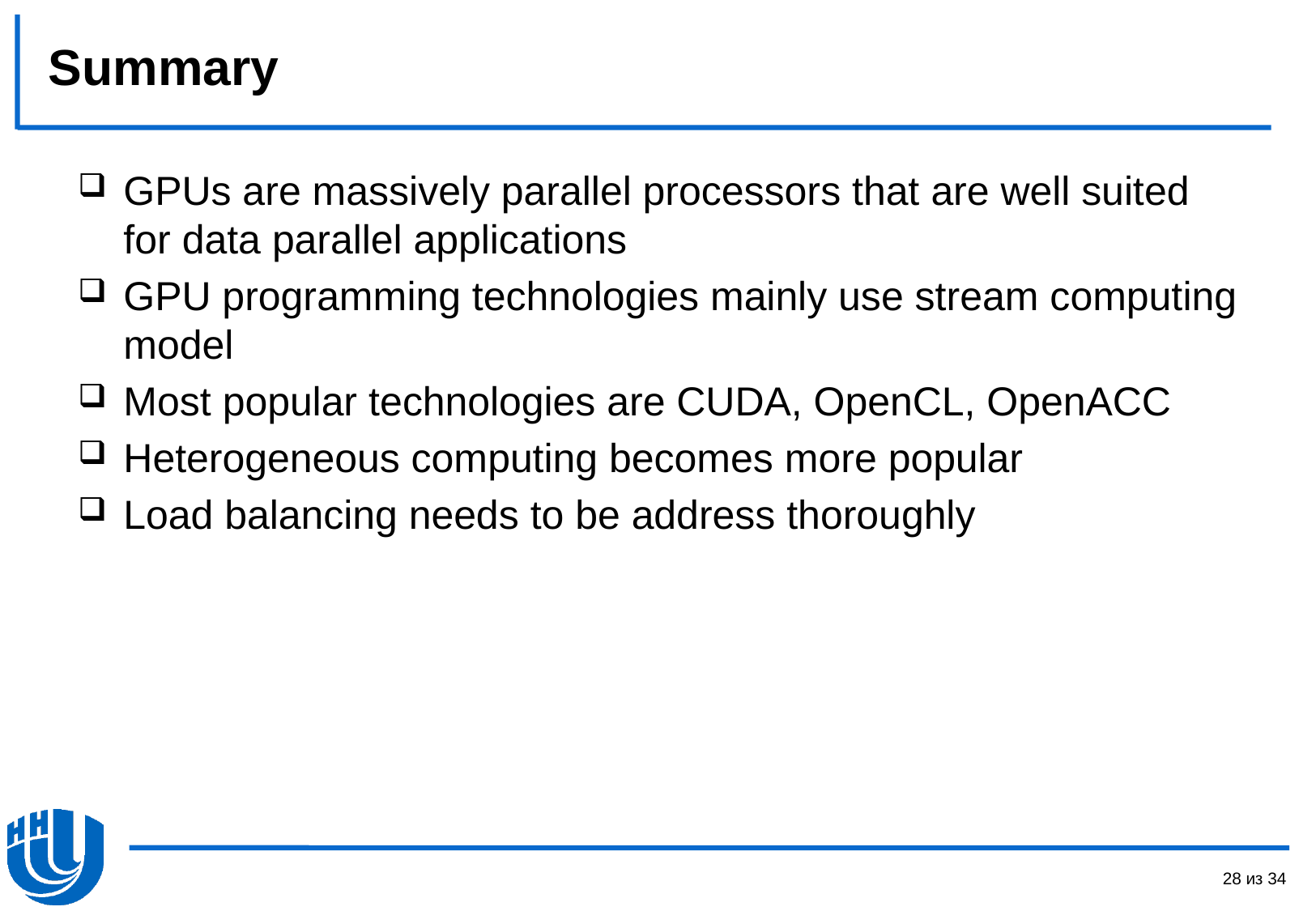

# Summary
GPUs are massively parallel processors that are well suited for data parallel applications
GPU programming technologies mainly use stream computing model
Most popular technologies are CUDA, OpenCL, OpenACC
Heterogeneous computing becomes more popular
Load balancing needs to be address thoroughly

28